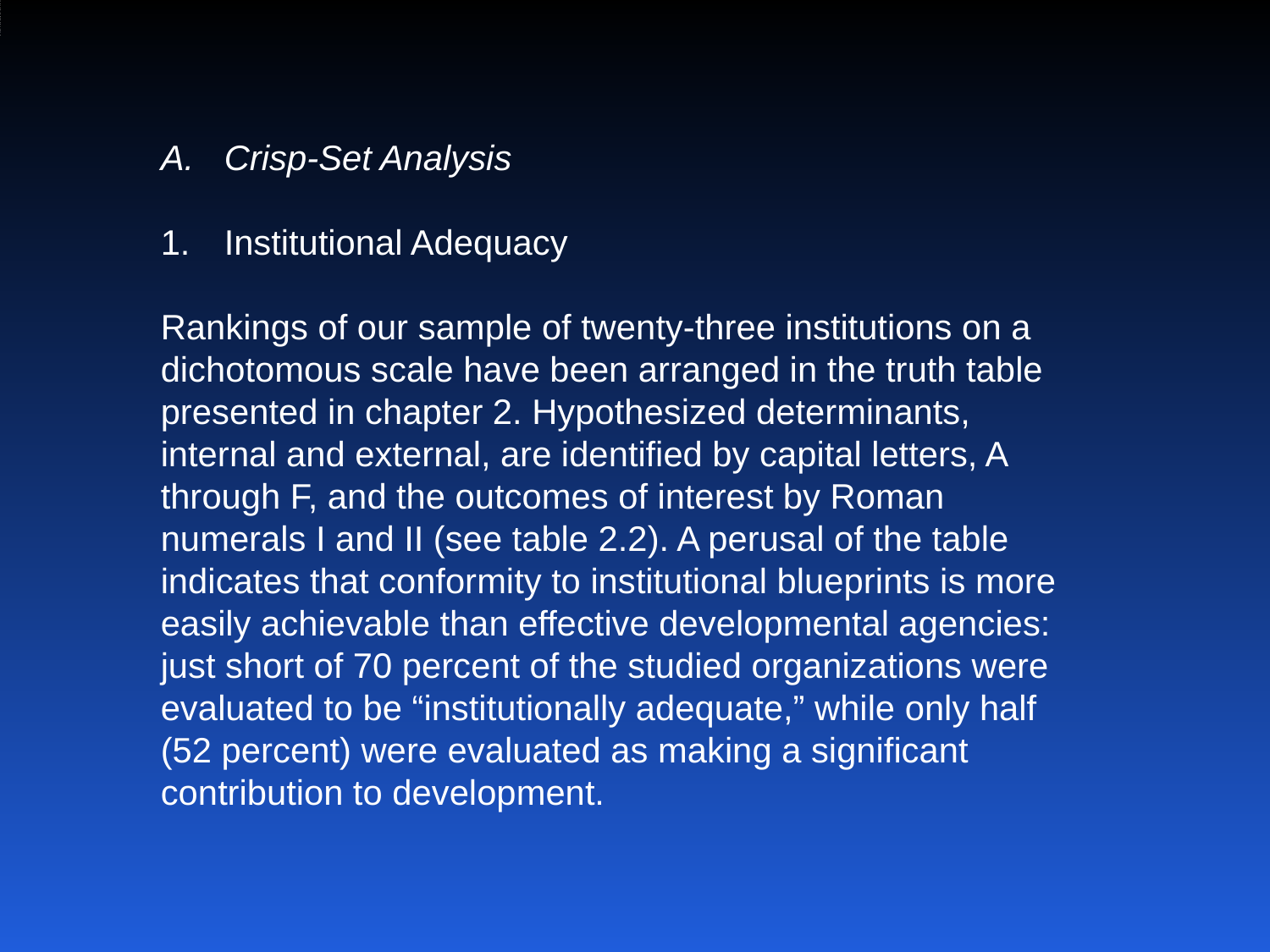

# Crisp-Set Analysis
Crisp-Set Analysis

Institutional Adequacy

Rankings of our sample of twenty-three institutions on a dichotomous scale have been arranged in the truth table presented in chapter 2. Hypothesized determinants, internal and external, are identified by capital letters, A through F, and the outcomes of interest by Roman numerals I and II (see table 2.2). A perusal of the table indicates that conformity to institutional blueprints is more easily achievable than effective developmental agencies: just short of 70 percent of the studied organizations were evaluated to be “institutionally adequate,” while only half (52 percent) were evaluated as making a significant contribution to development.